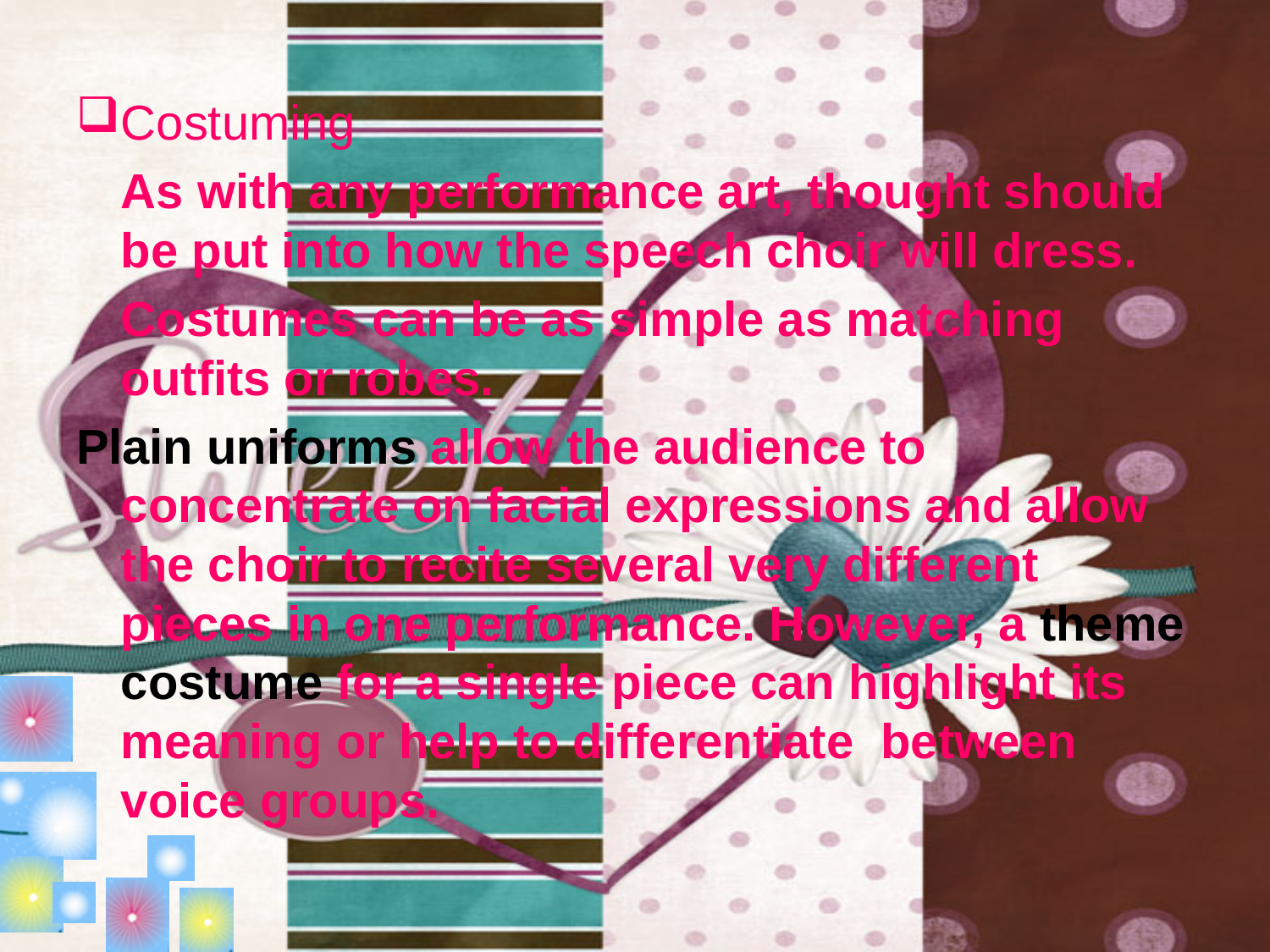

Costuming
	As with any performance art, thought should be put into how the speech choir will dress.
	Costumes can be as simple as matching outfits or robes.
Plain uniforms allow the audience to concentrate on facial expressions and allow the choir to recite several very different pieces in one performance. However, a theme costume for a single piece can highlight its meaning or help to differentiate  between voice groups.